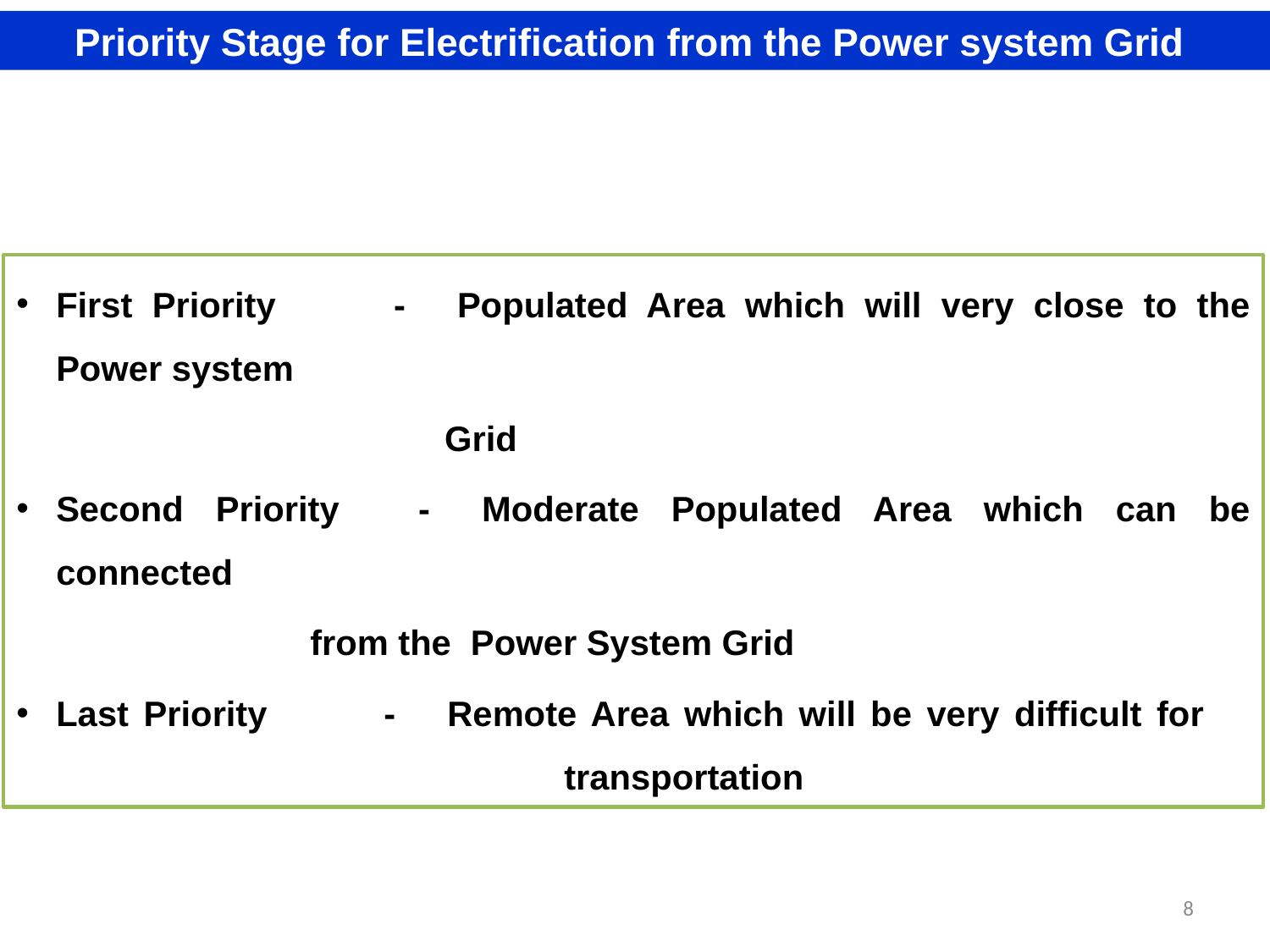

Priority Stage for Electrification from the Power system Grid
First Priority 	-	Populated Area which will very close to the Power system
                                            Grid
Second Priority 	-	Moderate Populated Area which can be connected
			from the  Power System Grid
Last Priority 	-	Remote Area which will be very difficult for 				transportation
8